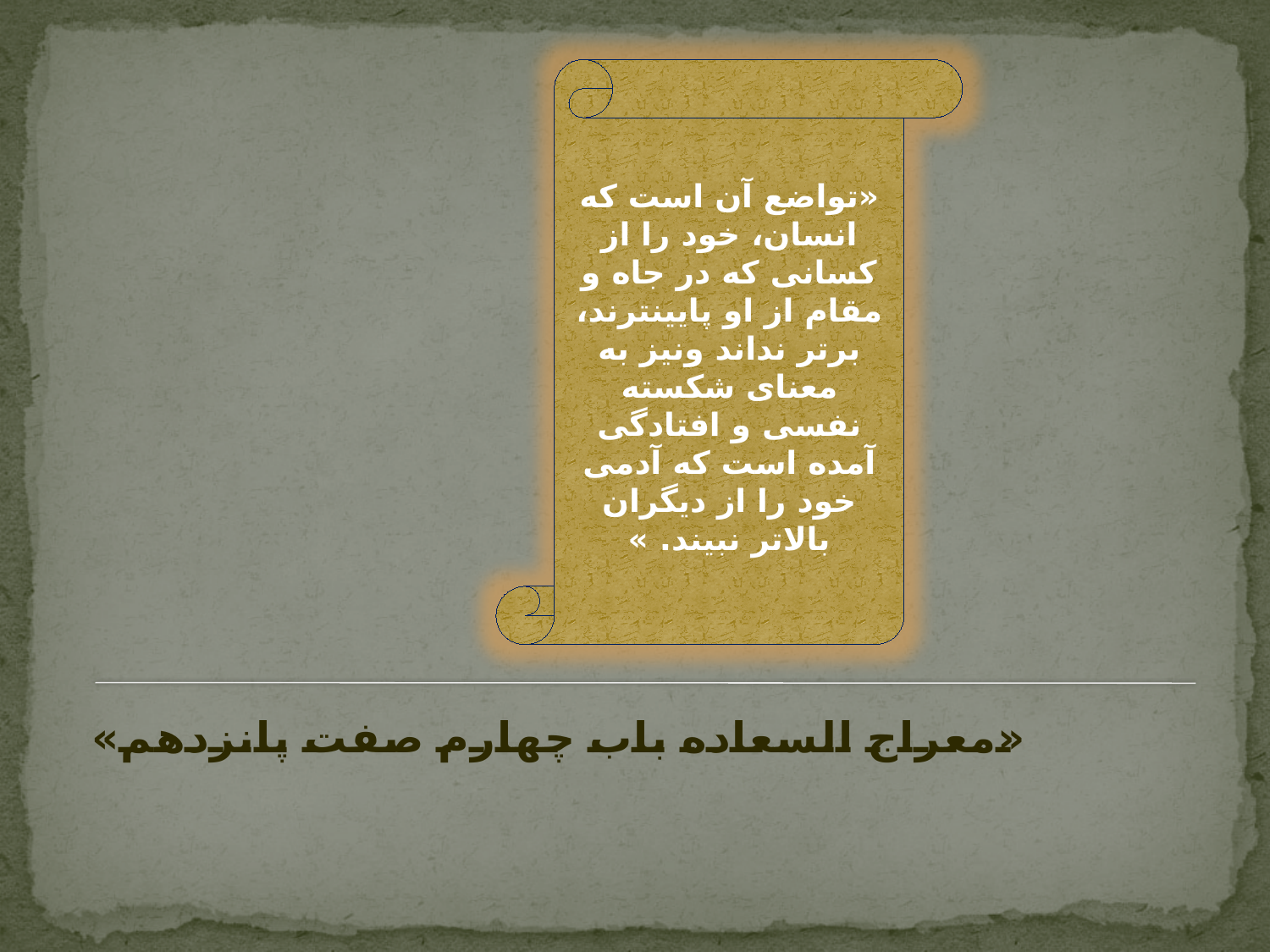

«تواضع آن است كه انسان، خود را از كسانى كه در جاه و مقام از او پايين‏ترند، برتر نداند ونيز به معناى شكسته نفسى و افتادگى آمده است كه آدمى خود را از ديگران بالاتر نبيند. »
«معراج السعاده باب چهارم صفت پانزدهم»